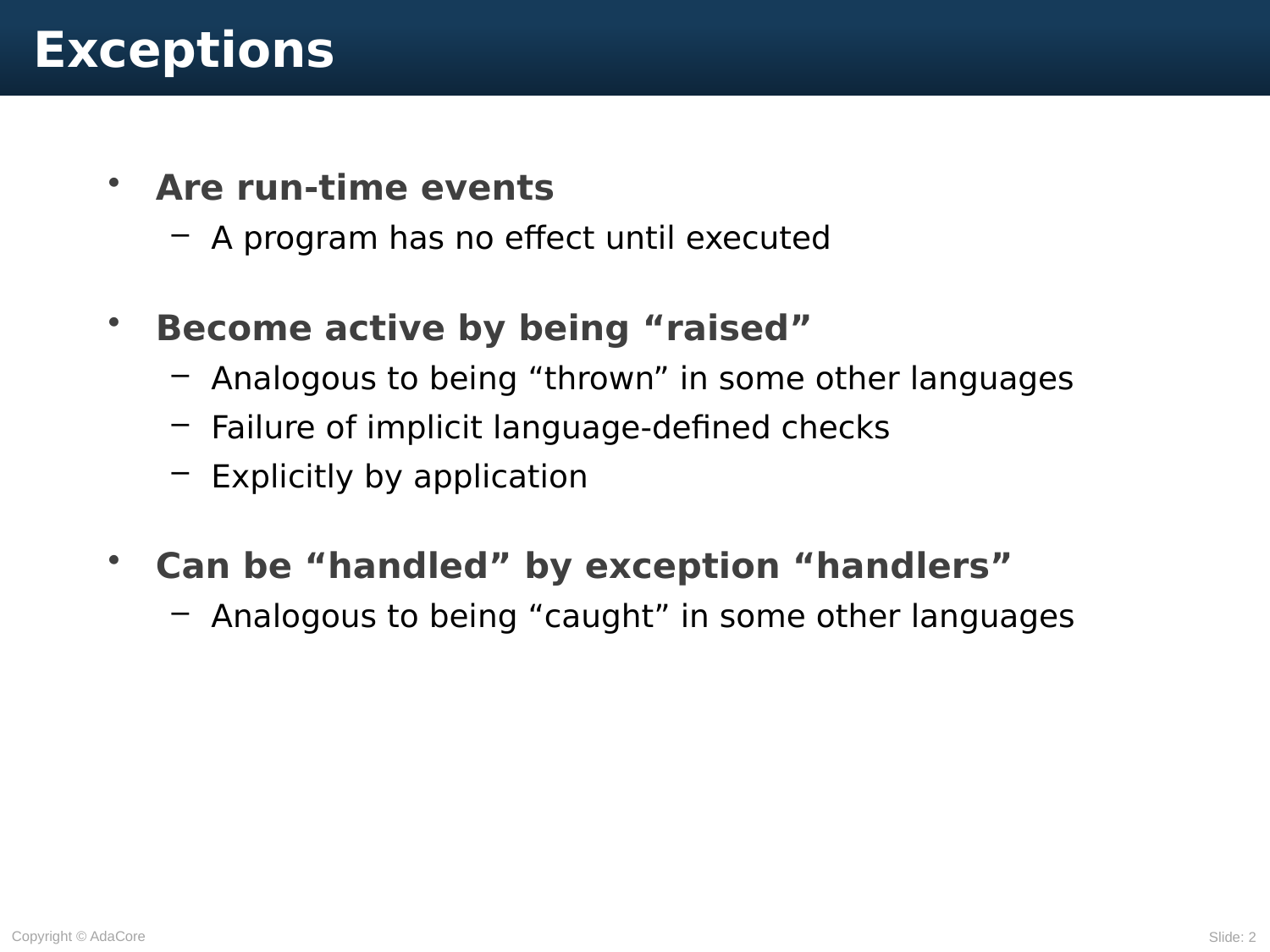

# Exceptions
Are run-time events
A program has no effect until executed
Become active by being “raised”
Analogous to being “thrown” in some other languages
Failure of implicit language-defined checks
Explicitly by application
Can be “handled” by exception “handlers”
Analogous to being “caught” in some other languages